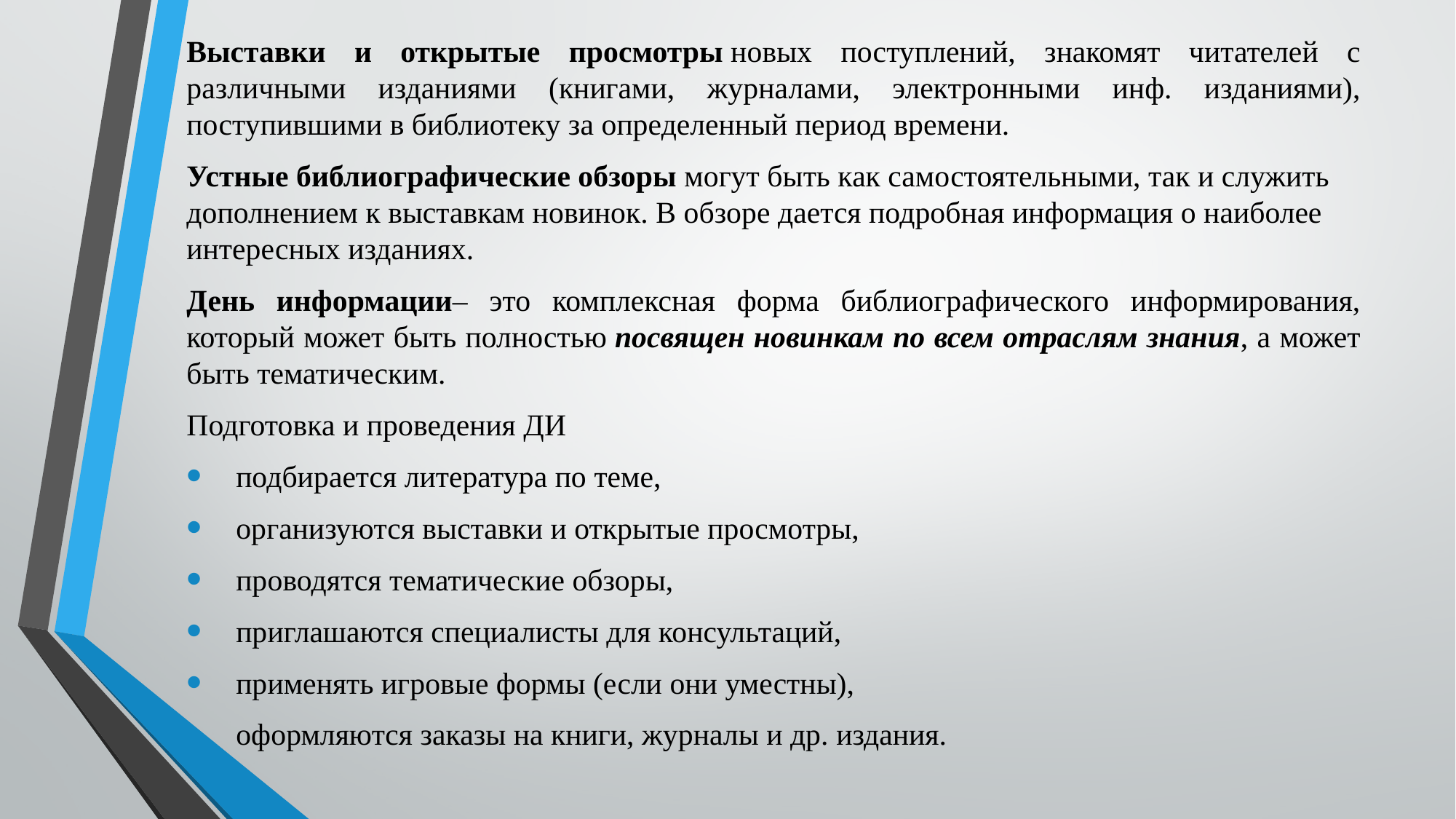

Выставки и открытые просмотры новых поступлений, знакомят читателей с различными изданиями (книгами, журналами, электронными инф. изданиями), поступившими в библиотеку за определенный период времени.
Устные библиографические обзоры могут быть как самостоятельными, так и служить дополнением к выставкам новинок. В обзоре дается подробная информация о наиболее интересных изданиях.
День информации– это комплексная форма библиографического информирования, который может быть полностью посвящен новинкам по всем отраслям знания, а может быть тематическим.
Подготовка и проведения ДИ
  подбирается литература по теме,
  организуются выставки и открытые просмотры,
  проводятся тематические обзоры,
  приглашаются специалисты для консультаций,
  применять игровые формы (если они уместны),
  оформляются заказы на книги, журналы и др. издания.